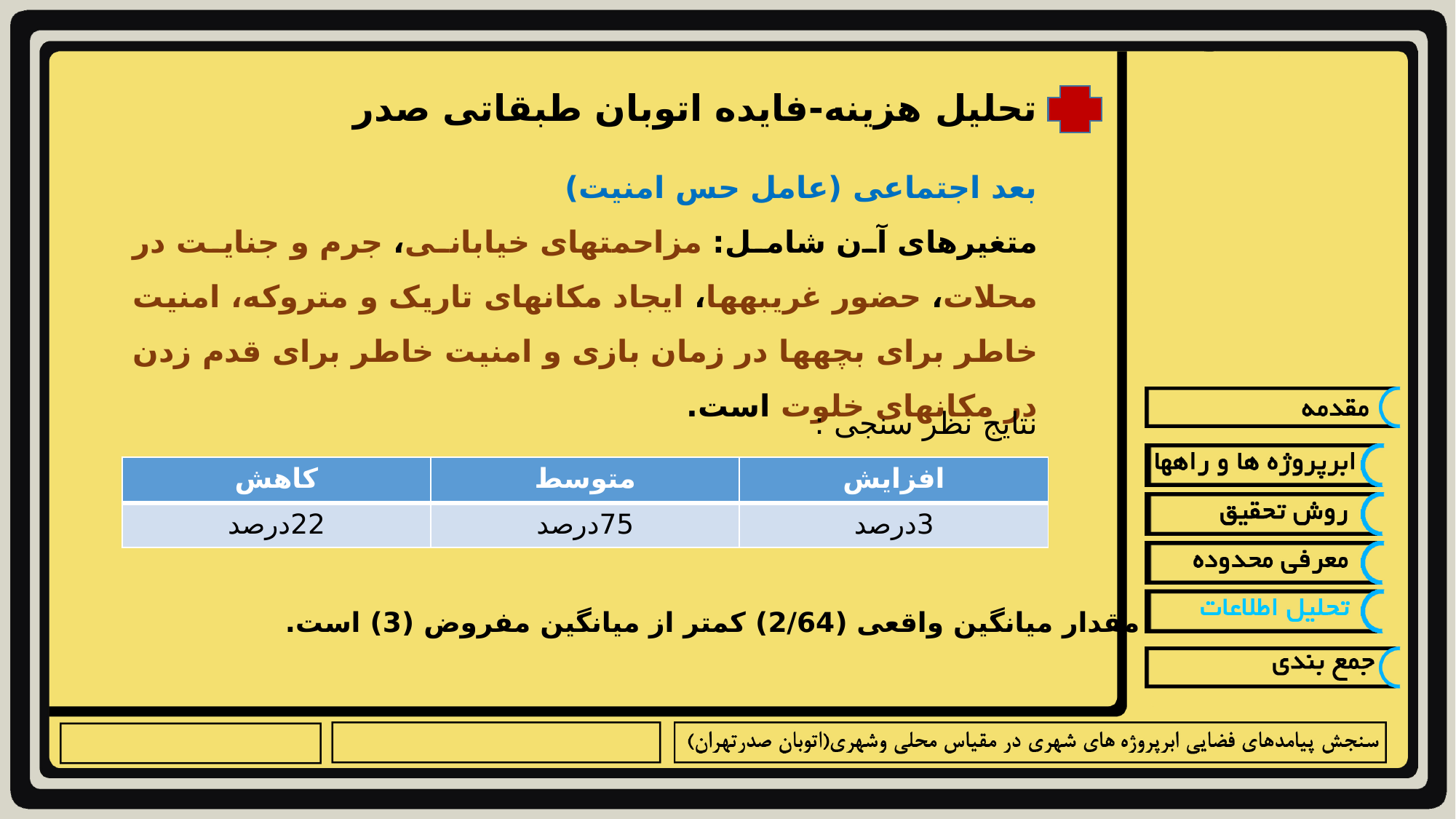

تحلیل هزینه-فایده اتوبان طبقاتی صدر

بعد اجتماعی (عامل حس امنیت)
متغیرهای آن شامل: مزاحمت­های خیابانی، جرم و جنایت در محلات، حضور غریبه­ها، ایجاد مکان­های تاریک و متروکه، امنیت خاطر برای بچه­ها در زمان بازی و امنیت خاطر برای قدم زدن در مکان­های خلوت است.
نتایج نظر سنجی :
| کاهش | متوسط | افزایش |
| --- | --- | --- |
| 22درصد | 75درصد | 3درصد |
مقدار میانگین واقعی (2/64) کمتر از میانگین مفروض (3) است.